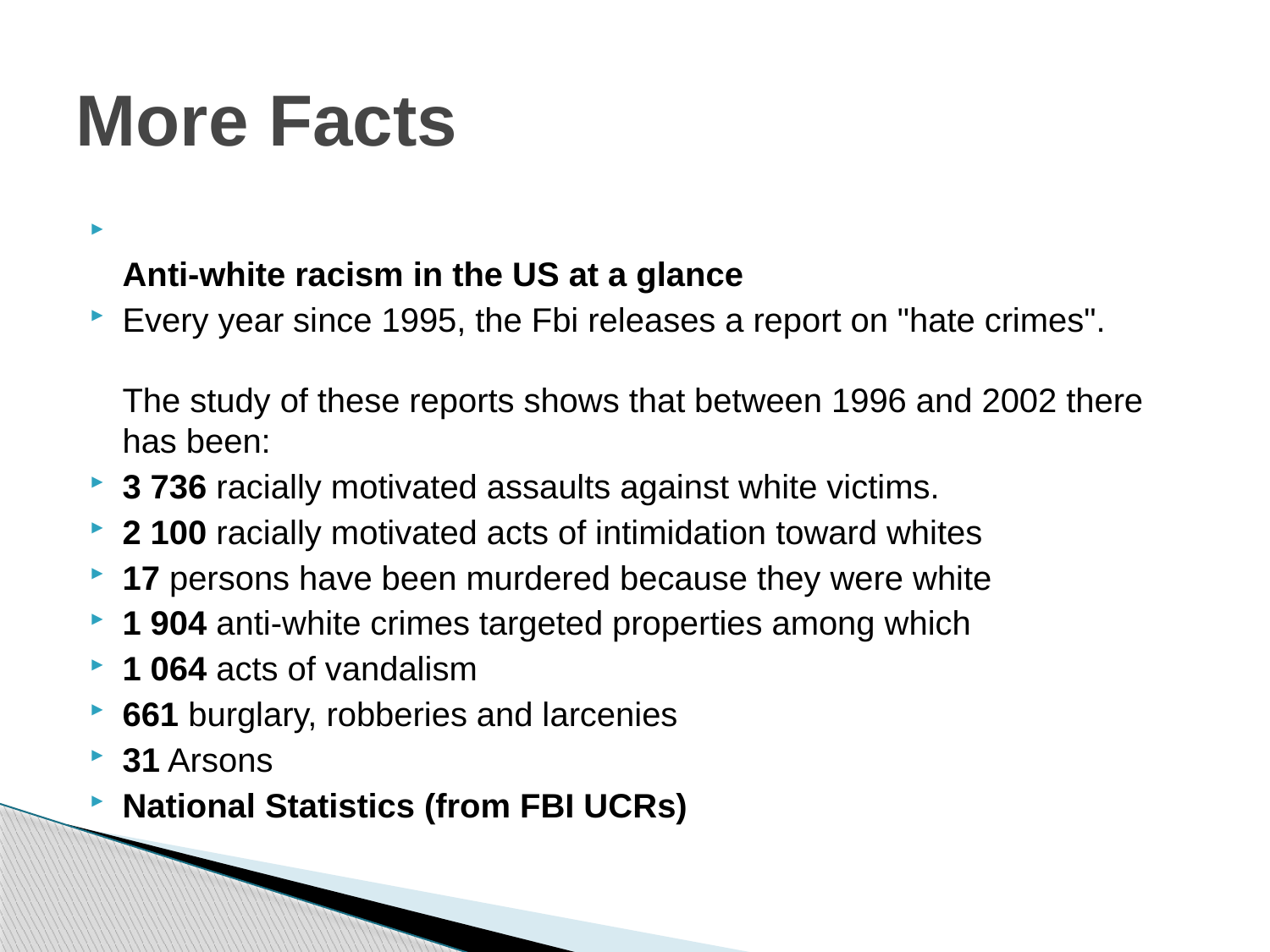

# More Facts
Anti-white racism in the US at a glance
Every year since 1995, the Fbi releases a report on "hate crimes".
The study of these reports shows that between 1996 and 2002 there has been:
3 736 racially motivated assaults against white victims.
2 100 racially motivated acts of intimidation toward whites
17 persons have been murdered because they were white
1 904 anti-white crimes targeted properties among which
1 064 acts of vandalism
661 burglary, robberies and larcenies
31 Arsons
National Statistics (from FBI UCRs)